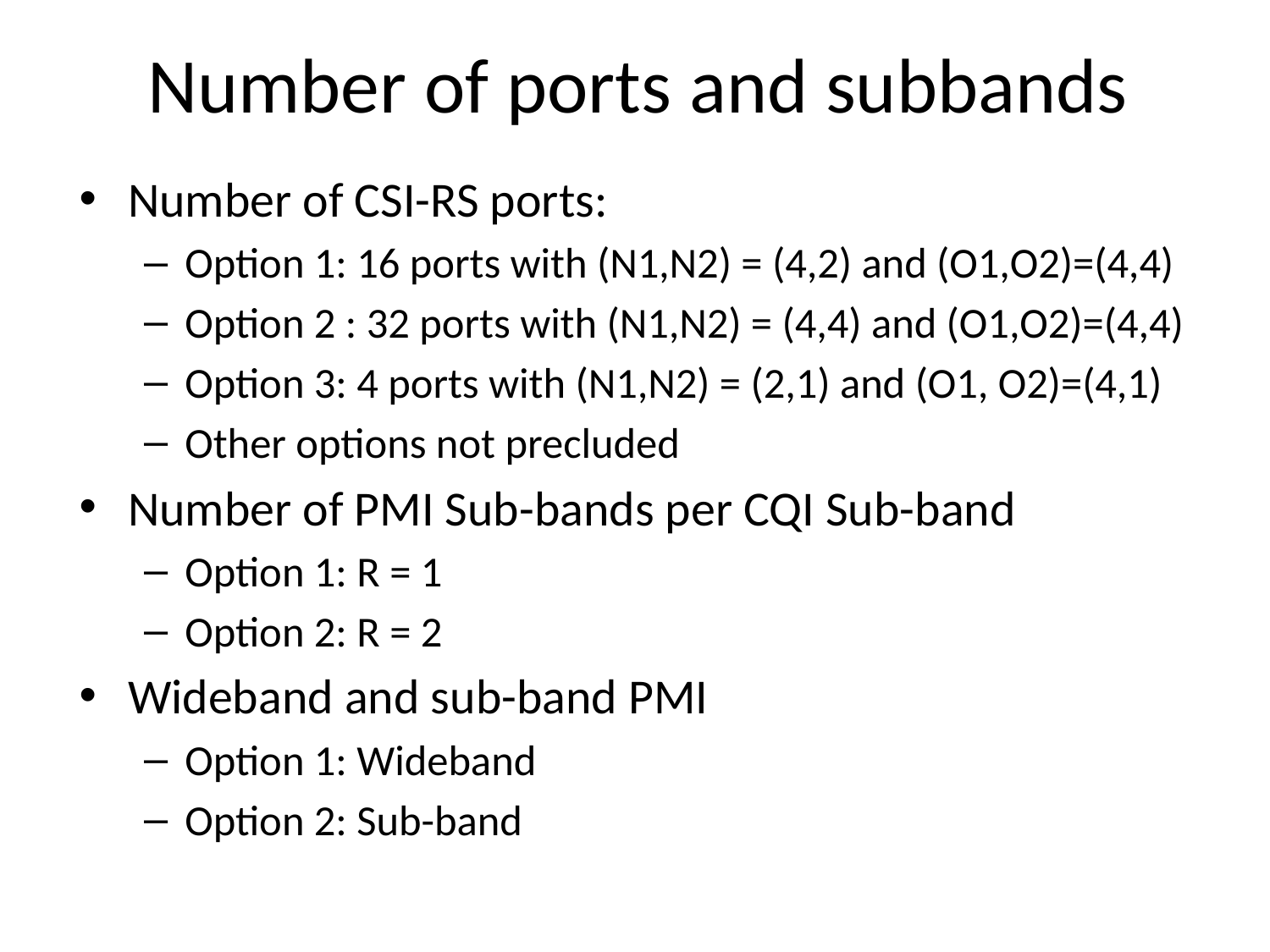

# Number of ports and subbands
Number of CSI-RS ports:
Option 1: 16 ports with (N1,N2) = (4,2) and (O1,O2)=(4,4)
Option 2 : 32 ports with (N1,N2) = (4,4) and (O1,O2)=(4,4)
Option 3: 4 ports with (N1,N2) = (2,1) and (O1, O2)=(4,1)
Other options not precluded
Number of PMI Sub-bands per CQI Sub-band
Option 1: R = 1
Option 2: R = 2
Wideband and sub-band PMI
Option 1: Wideband
Option 2: Sub-band